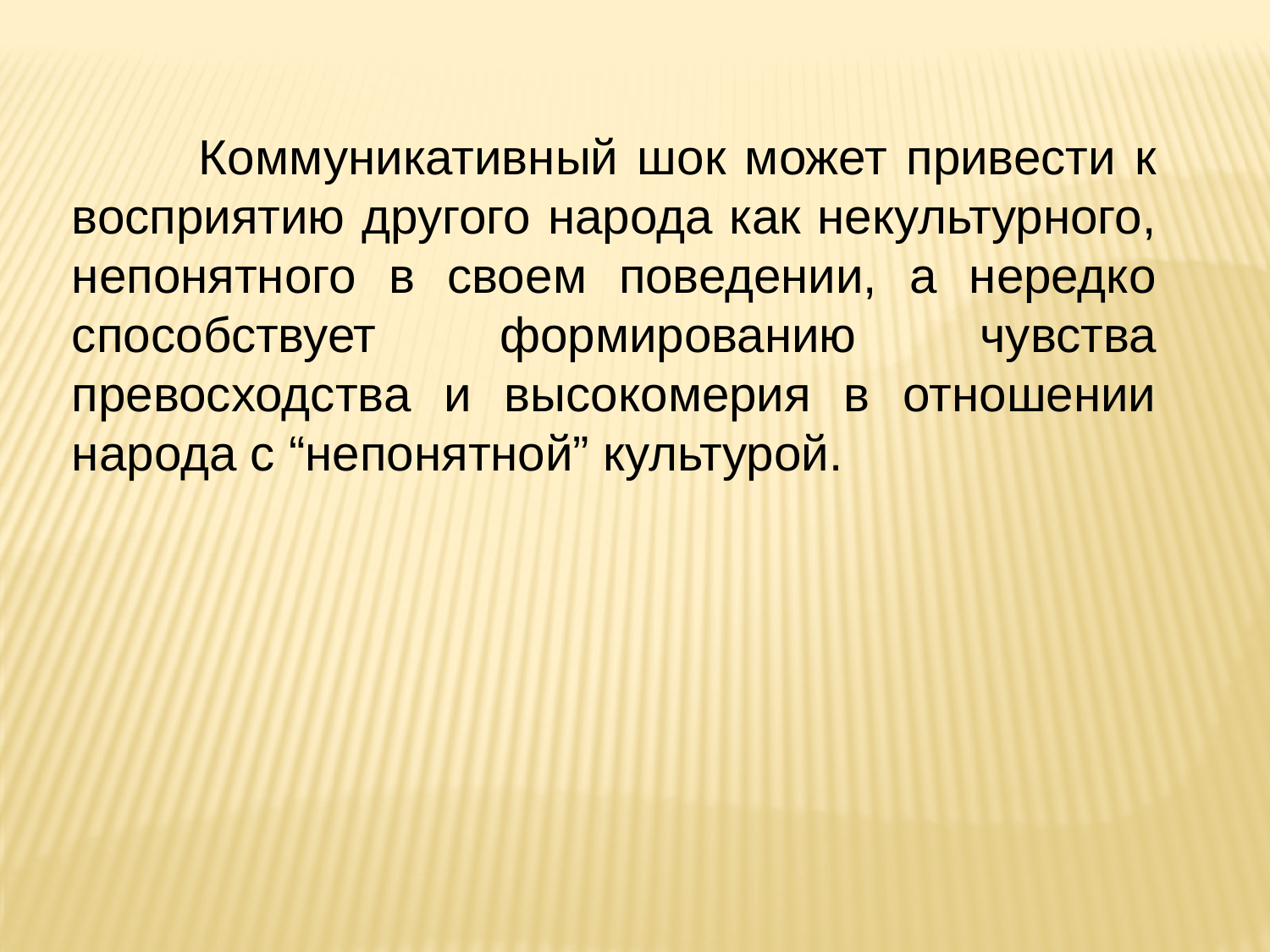

Коммуникативный шок может привести к восприятию другого народа как некультурного, непонятного в своем поведении, а нередко способствует формированию чувства превосходства и высокомерия в отношении народа с “непонятной” культурой.